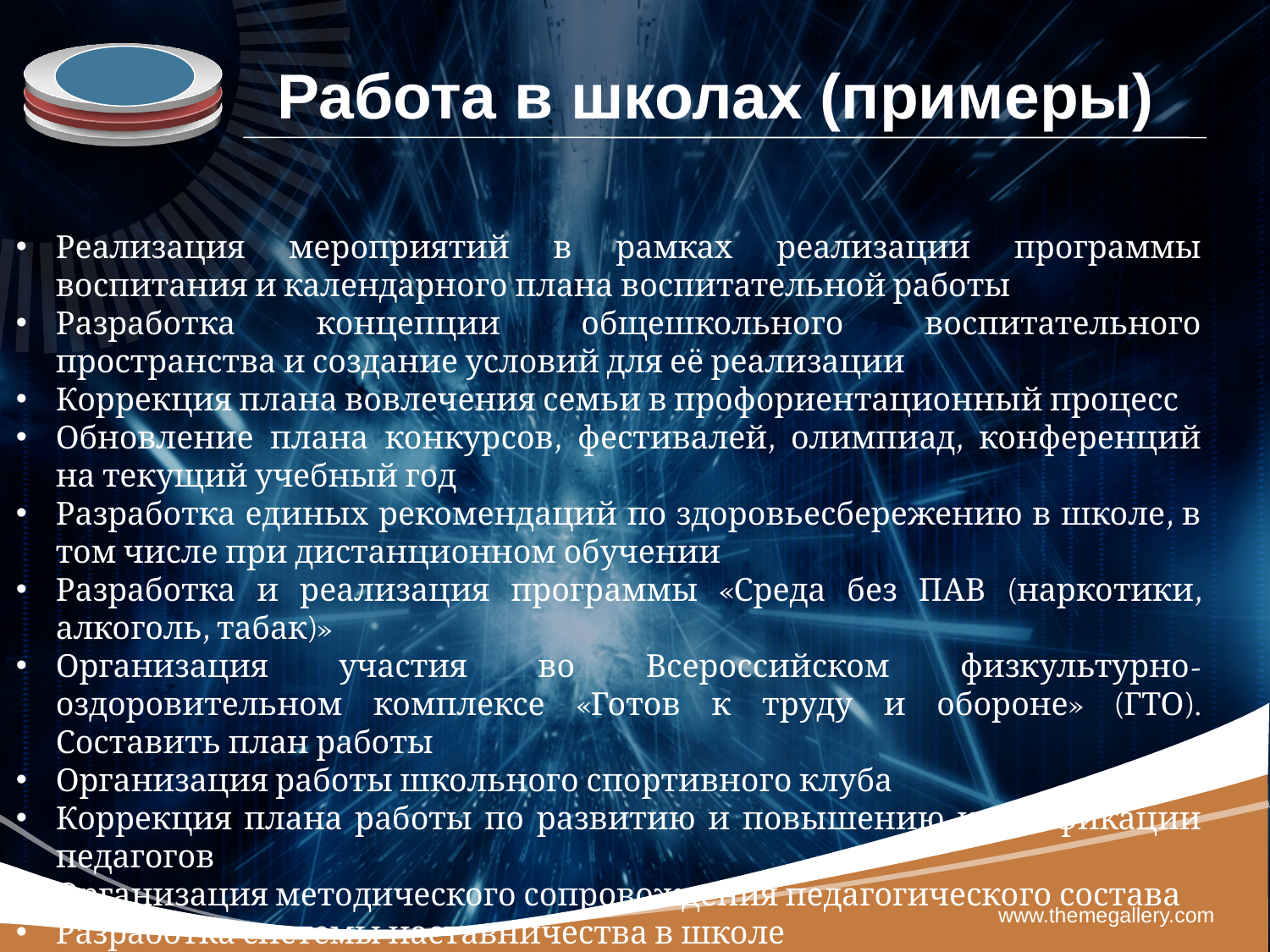

# Работа в школах (примеры)

Реализация мероприятий в рамках реализации программы воспитания и календарного плана воспитательной работы
Разработка концепции общешкольного воспитательного пространства и создание условий для её реализации
Коррекция плана вовлечения семьи в профориентационный процесс
Обновление плана конкурсов, фестивалей, олимпиад, конференций на текущий учебный год
Разработка единых рекомендаций по здоровьесбережению в школе, в том числе при дистанционном обучении
Разработка и реализация программы «Среда без ПАВ (наркотики, алкоголь, табак)»
Организация участия во Всероссийском физкультурно-оздоровительном комплексе «Готов к труду и обороне» (ГТО). Составить план работы
Организация работы школьного спортивного клуба
Коррекция плана работы по развитию и повышению квалификации педагогов
Организация методического сопровождения педагогического состава
Разработка системы наставничества в школе

www.themegallery.com